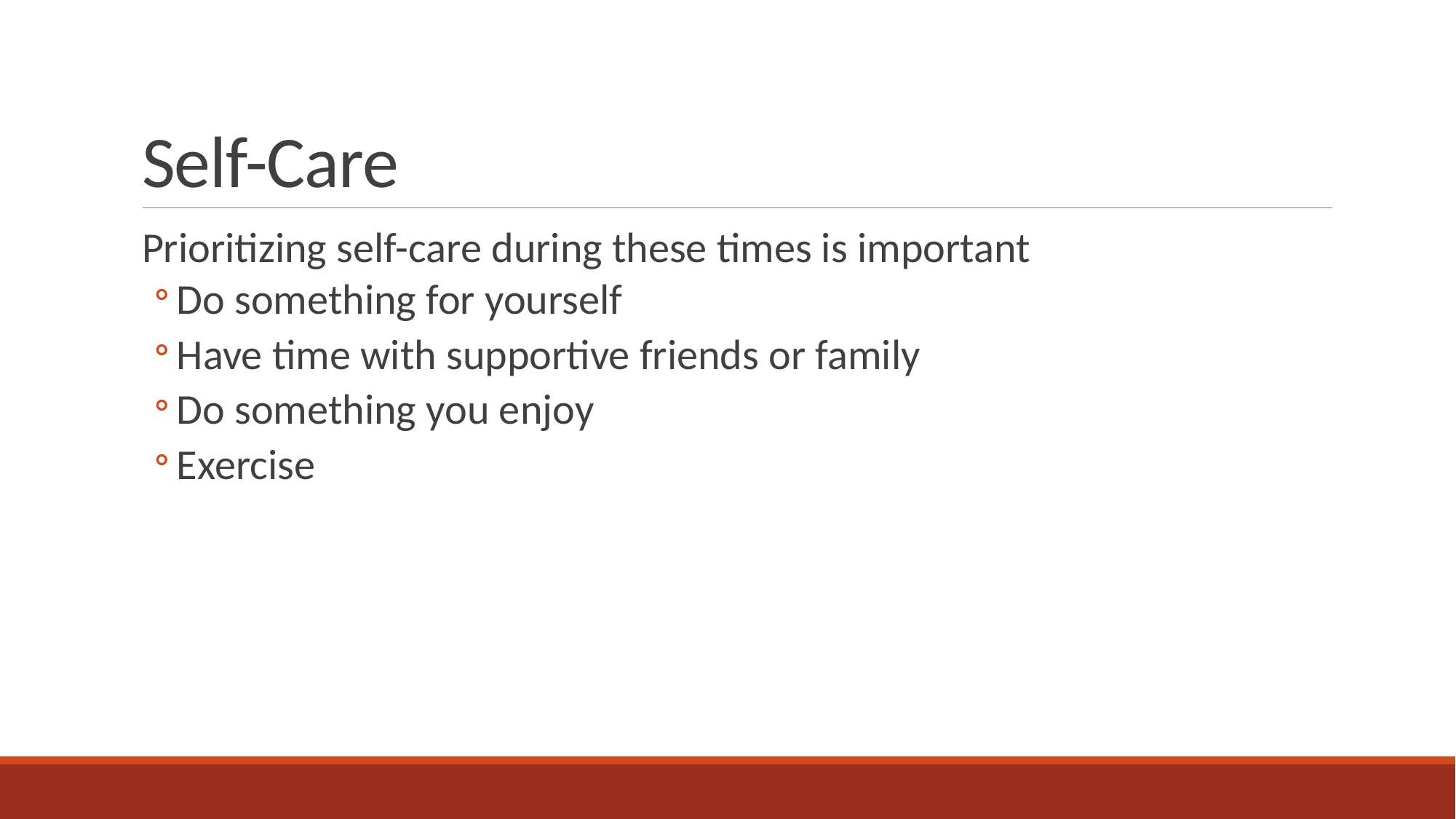

# Self-Care
Prioritizing self-care during these times is important
Do something for yourself
Have time with supportive friends or family
Do something you enjoy
Exercise